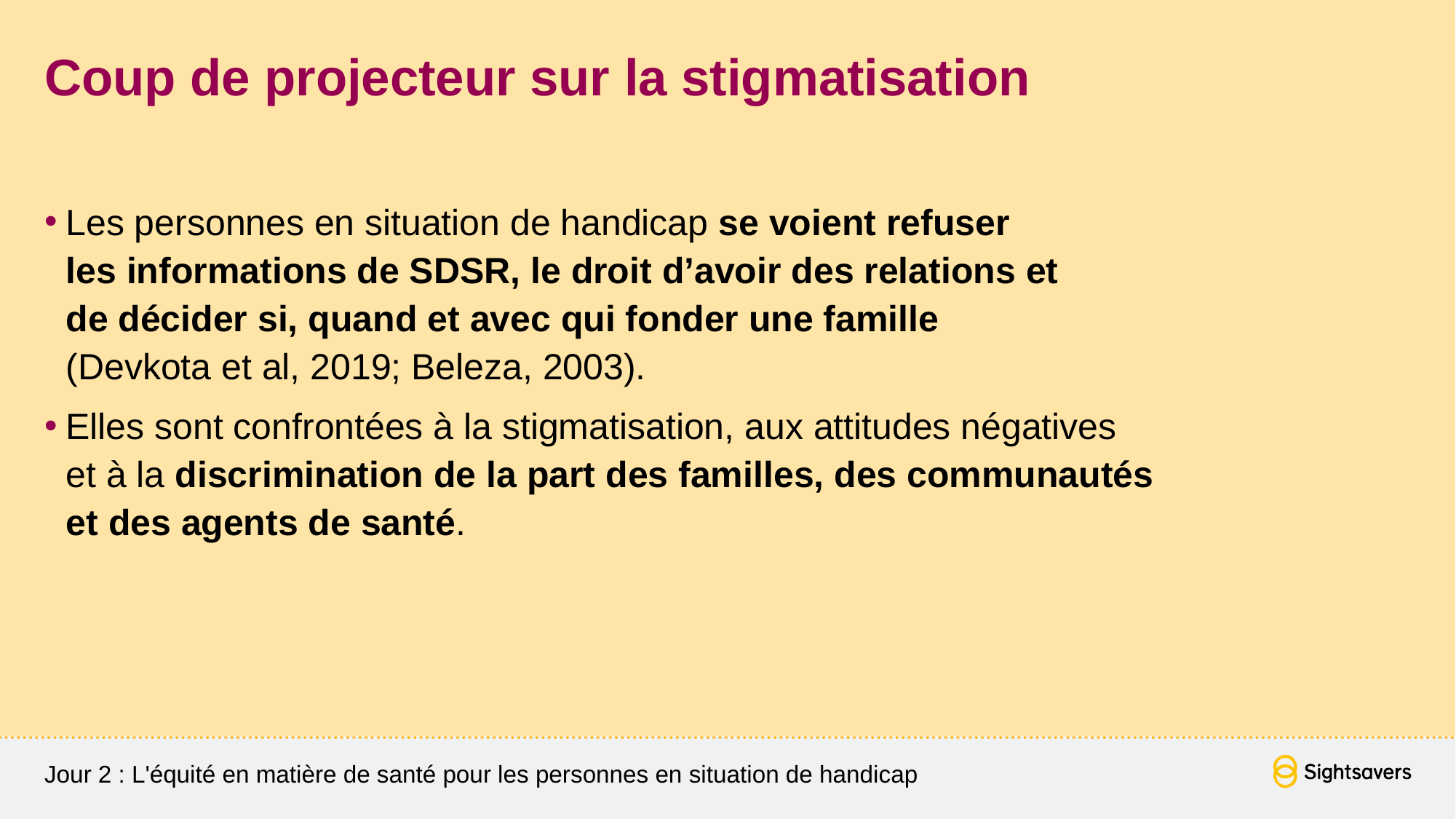

# Coup de projecteur sur la stigmatisation
Les personnes en situation de handicap se voient refuser
les informations de SDSR, le droit d’avoir des relations et
de décider si, quand et avec qui fonder une famille
(Devkota et al, 2019; Beleza, 2003).
Elles sont confrontées à la stigmatisation, aux attitudes négatives
et à la discrimination de la part des familles, des communautés
et des agents de santé.

Jour 2 : L'équité en matière de santé pour les personnes en situation de handicap